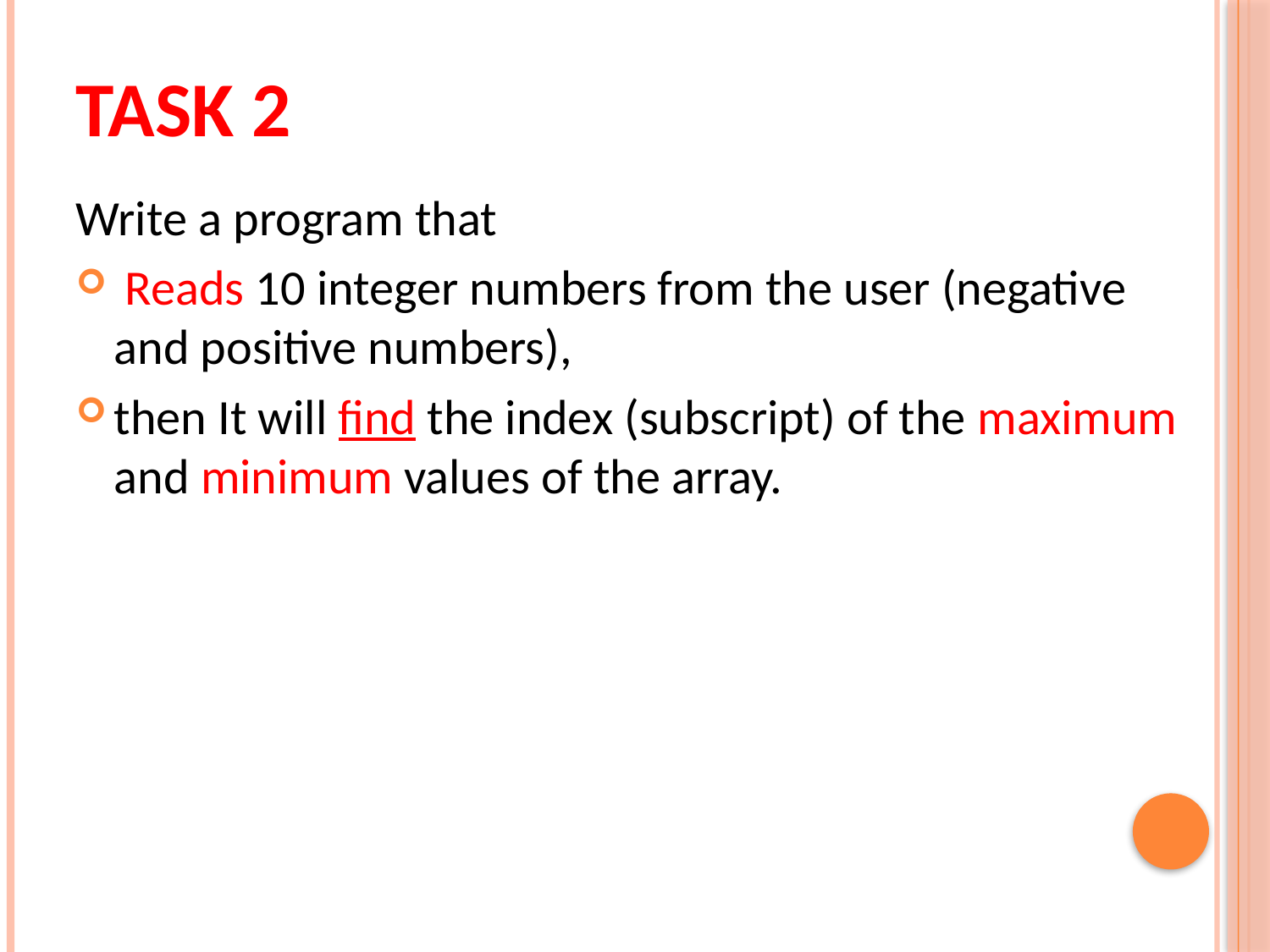

# Task 2
Write a program that
 Reads 10 integer numbers from the user (negative and positive numbers),
then It will find the index (subscript) of the maximum and minimum values of the array.